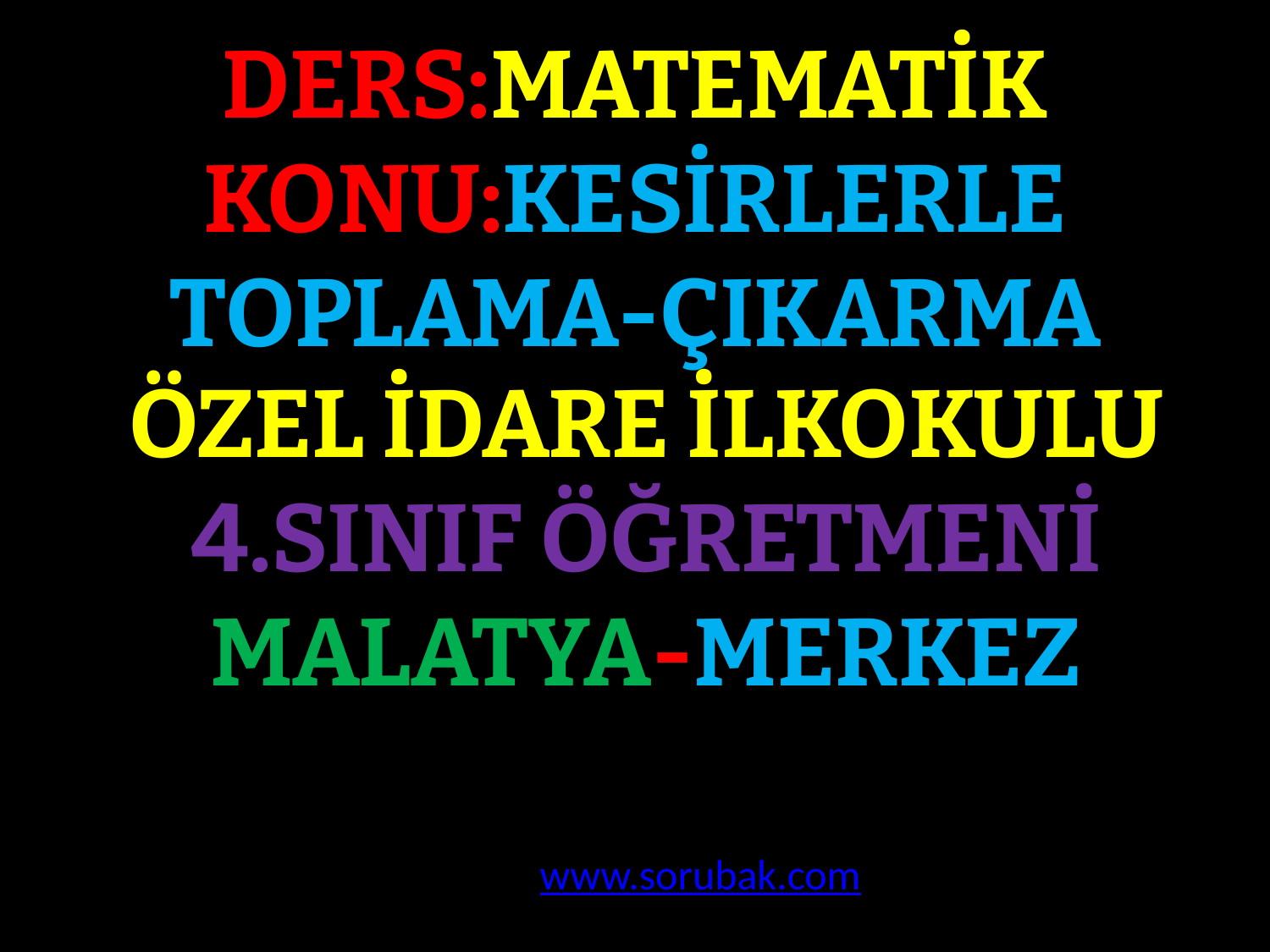

DERS:MATEMATİK
KONU:KESİRLERLE TOPLAMA-ÇIKARMA
#
ÖZEL İDARE İLKOKULU
4.SINIF ÖĞRETMENİ
MALATYA-MERKEZ
www.sorubak.com